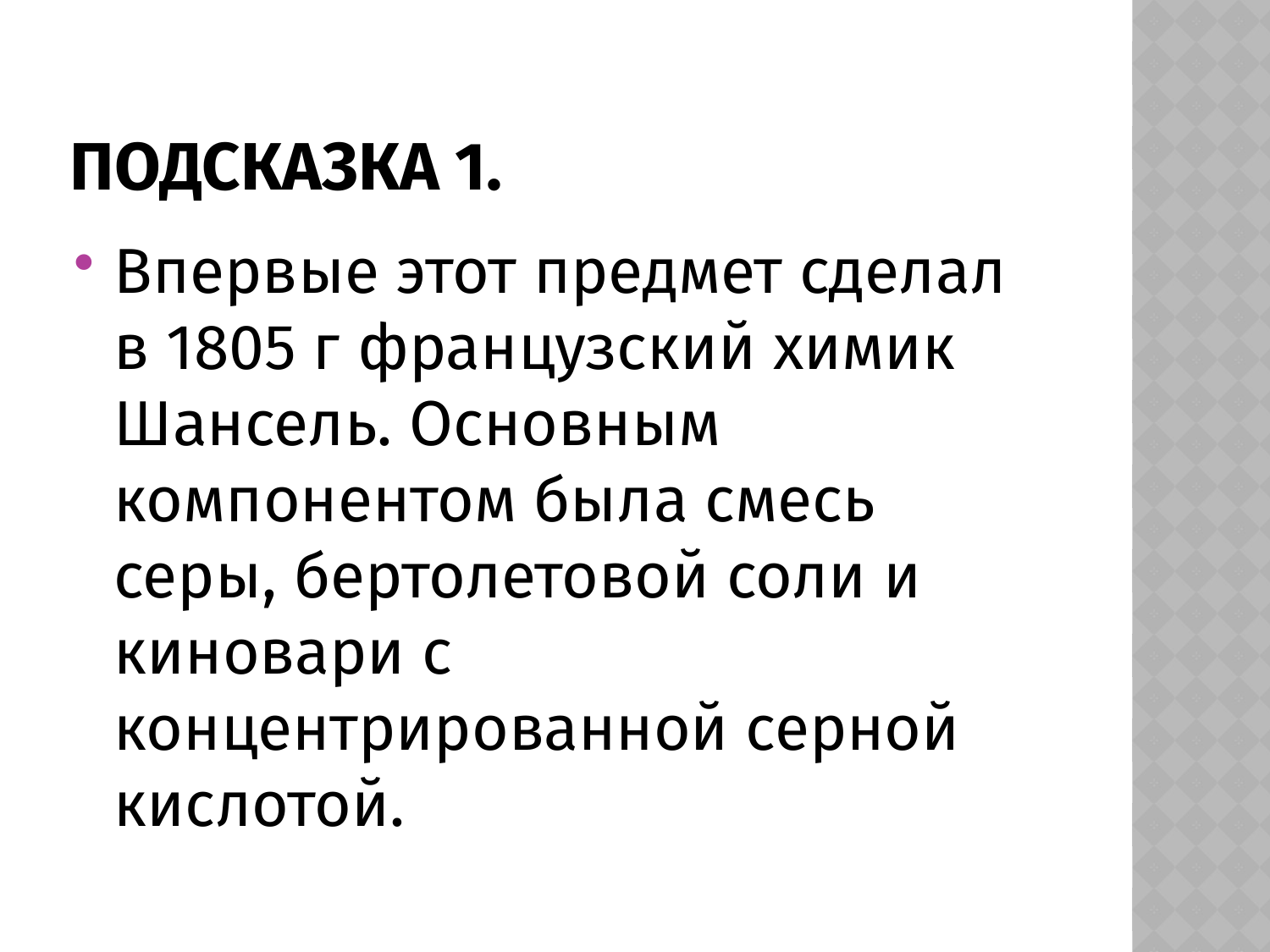

# Подсказка 1.
Впервые этот предмет сделал в 1805 г французский химик Шансель. Основным компонентом была смесь серы, бертолетовой соли и киновари с концентрированной серной кислотой.